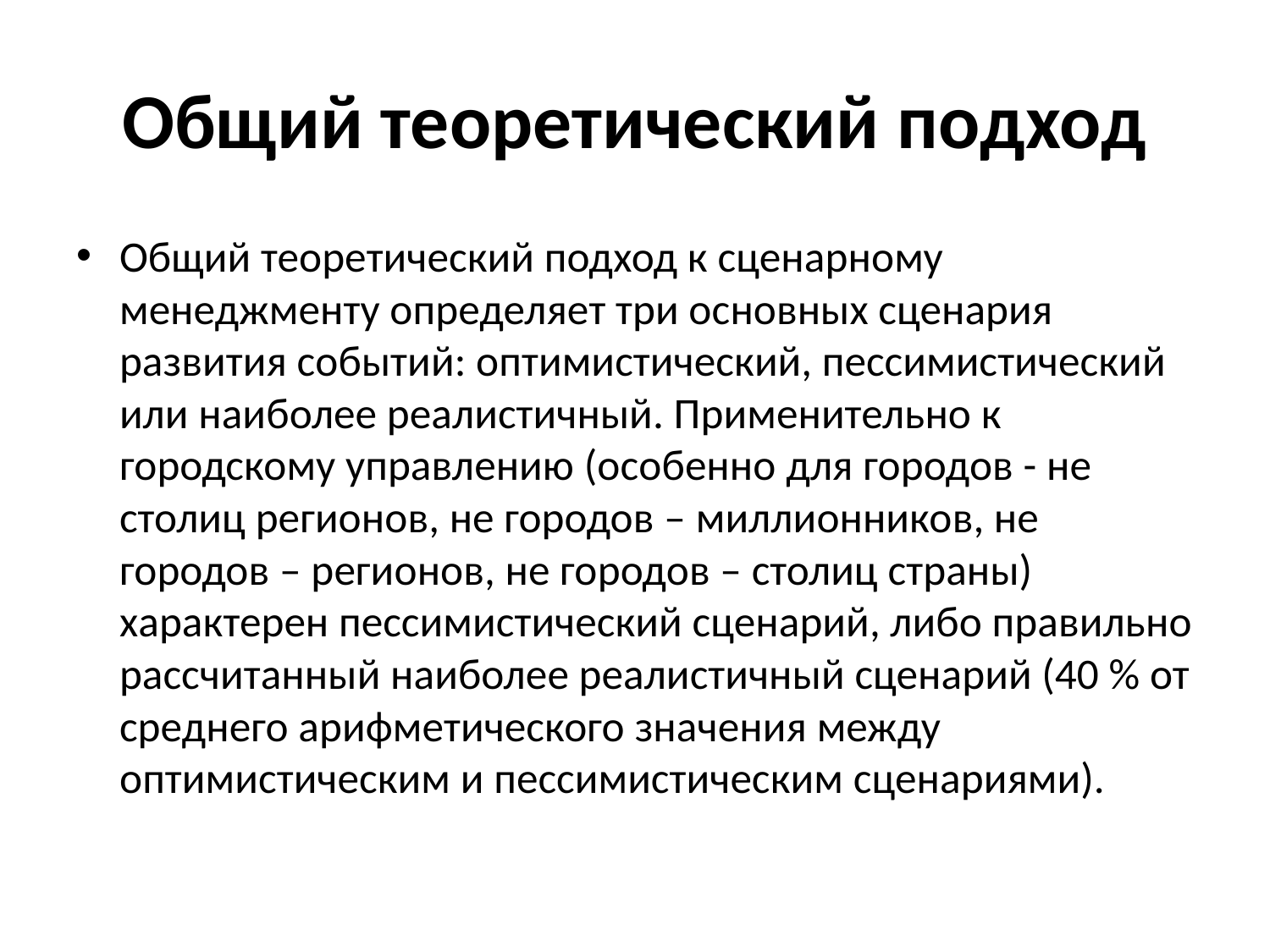

# Общий теоретический подход
Общий теоретический подход к сценарному менеджменту определяет три основных сценария развития событий: оптимистический, пессимистический или наиболее реалистичный. Применительно к городскому управлению (особенно для городов - не столиц регионов, не городов – миллионников, не городов – регионов, не городов – столиц страны) характерен пессимистический сценарий, либо правильно рассчитанный наиболее реалистичный сценарий (40 % от среднего арифметического значения между оптимистическим и пессимистическим сценариями).